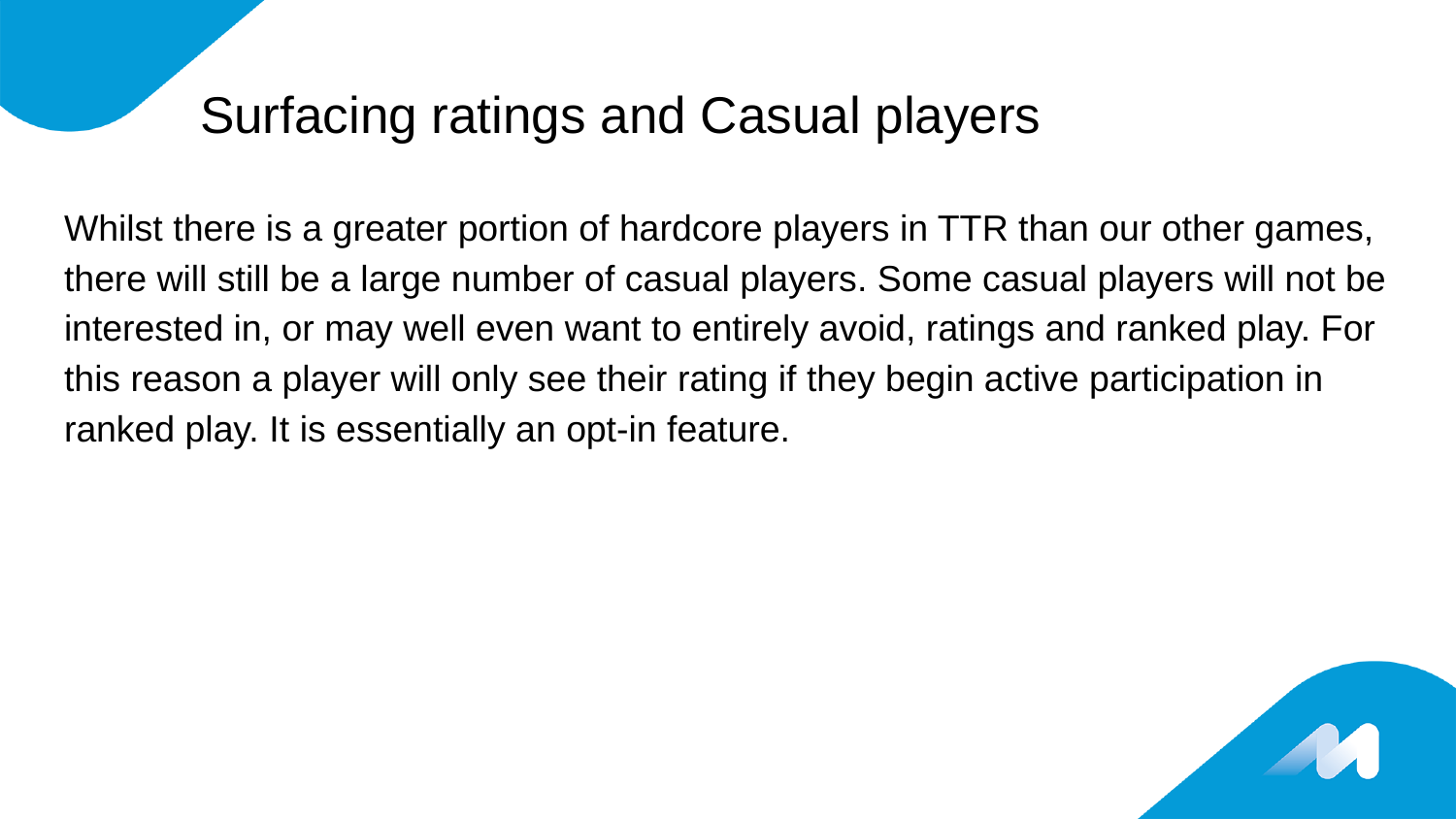

# Surfacing ratings and Casual players
Whilst there is a greater portion of hardcore players in TTR than our other games, there will still be a large number of casual players. Some casual players will not be interested in, or may well even want to entirely avoid, ratings and ranked play. For this reason a player will only see their rating if they begin active participation in ranked play. It is essentially an opt-in feature.